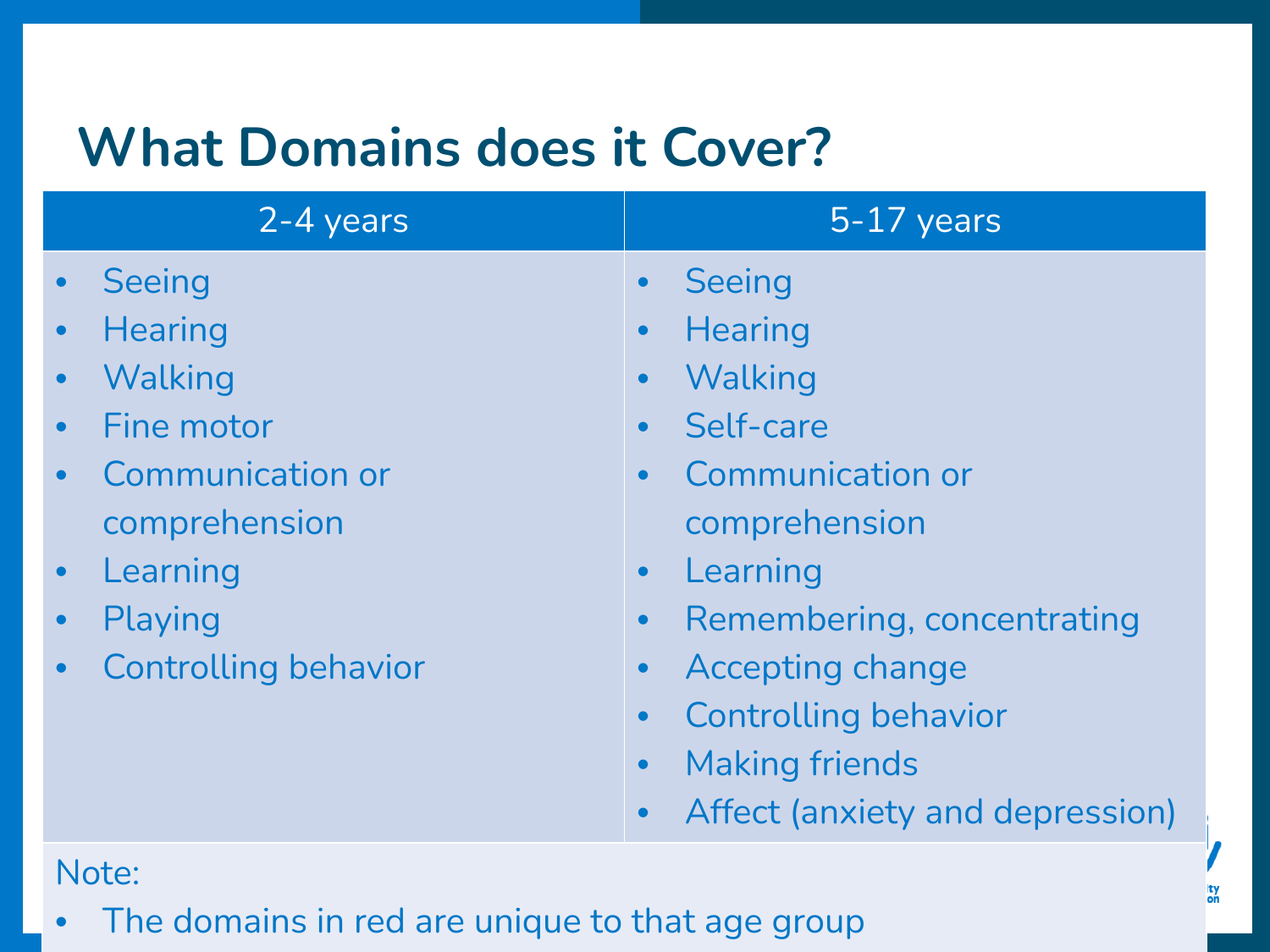

# What Domains does it Cover?
| 2-4 years | 5-17 years |
| --- | --- |
| Seeing Hearing Walking Fine motor Communication or comprehension Learning Playing Controlling behavior | Seeing Hearing Walking Self-care Communication or comprehension Learning Remembering, concentrating Accepting change Controlling behavior Making friends Affect (anxiety and depression) |
| Note: The domains in red are unique to that age group |  |